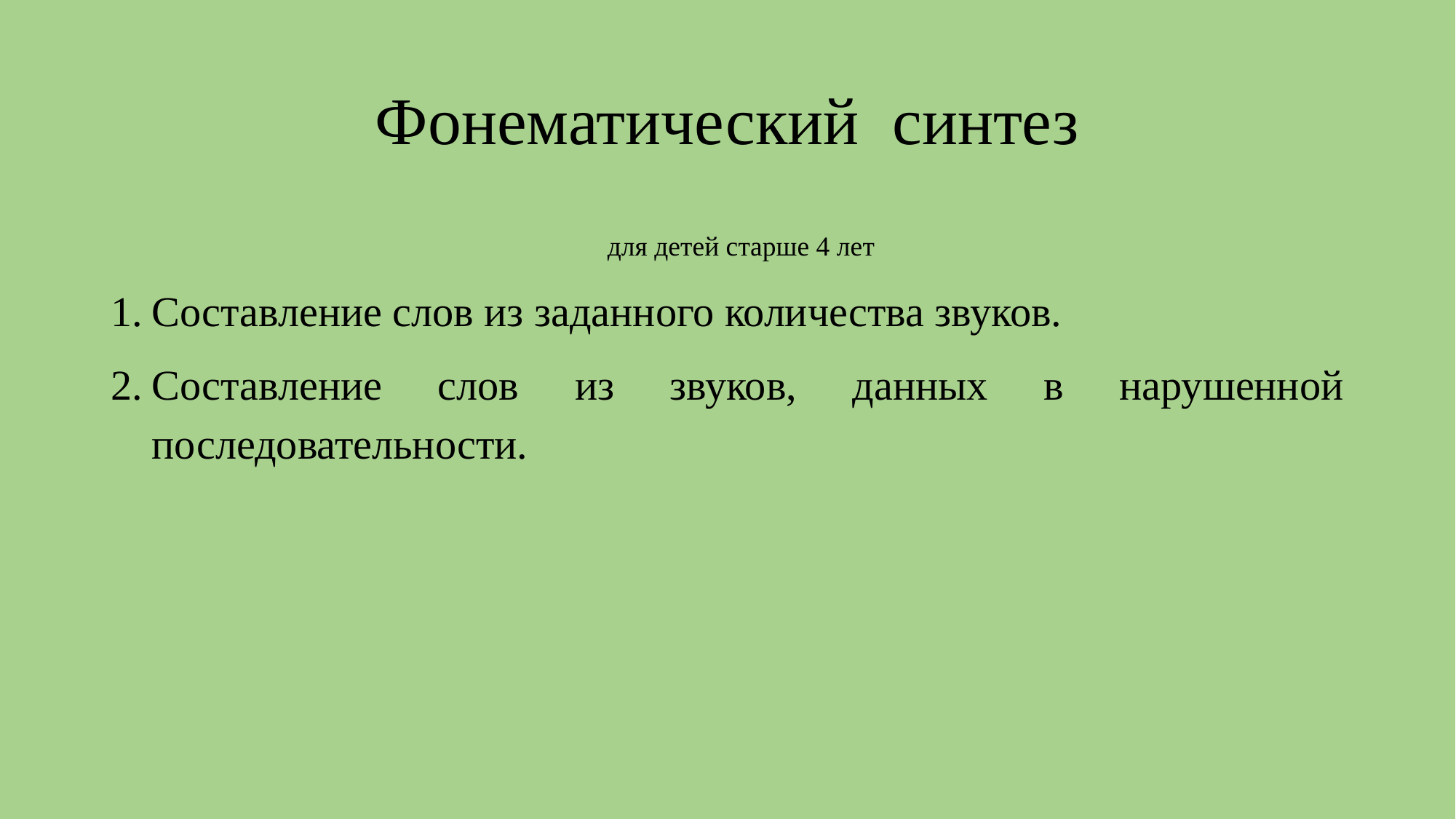

# Фонематический  синтез
для детей старше 4 лет
Составление слов из заданного количества звуков.
Составление слов из звуков, данных в нарушенной последовательности.